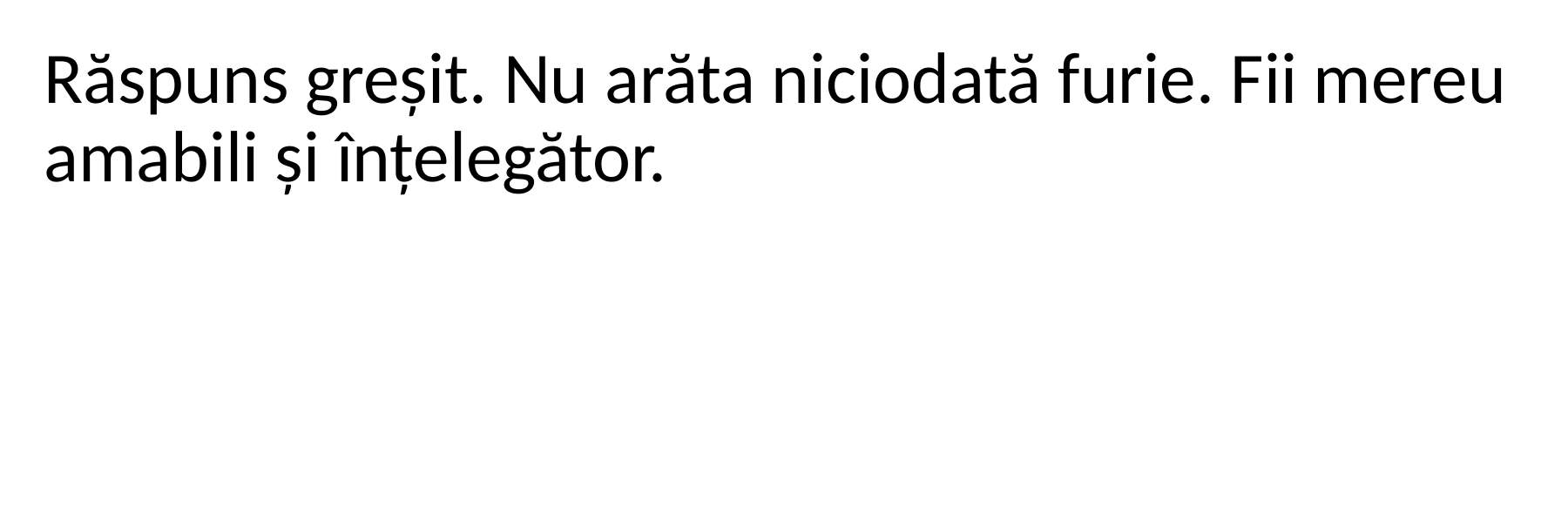

Răspuns greșit. Nu arăta niciodată furie. Fii mereu amabili și înțelegător.